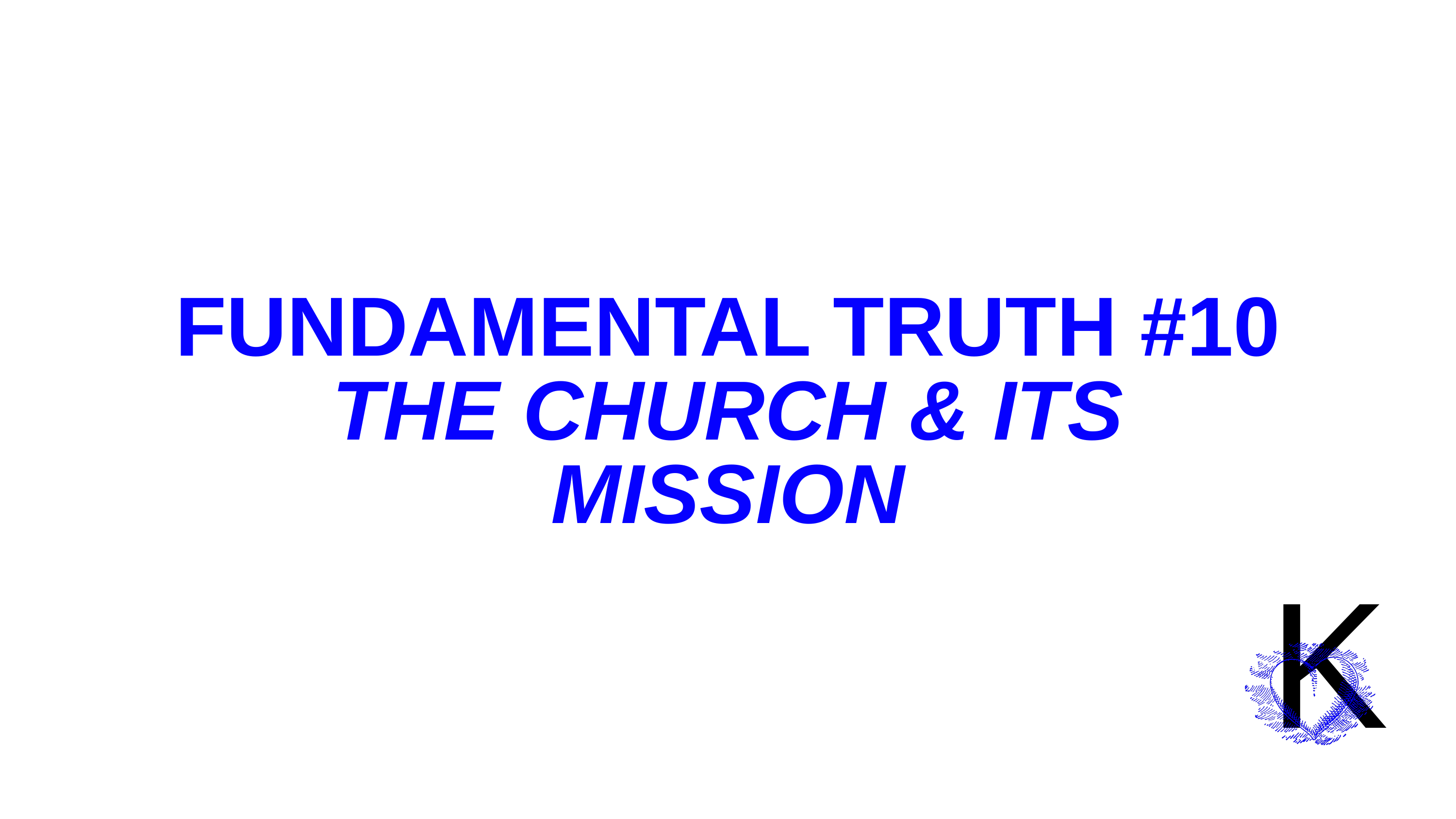

FUNDAMENTAL TRUTH #10
THE CHURCH & ITS MISSION
K